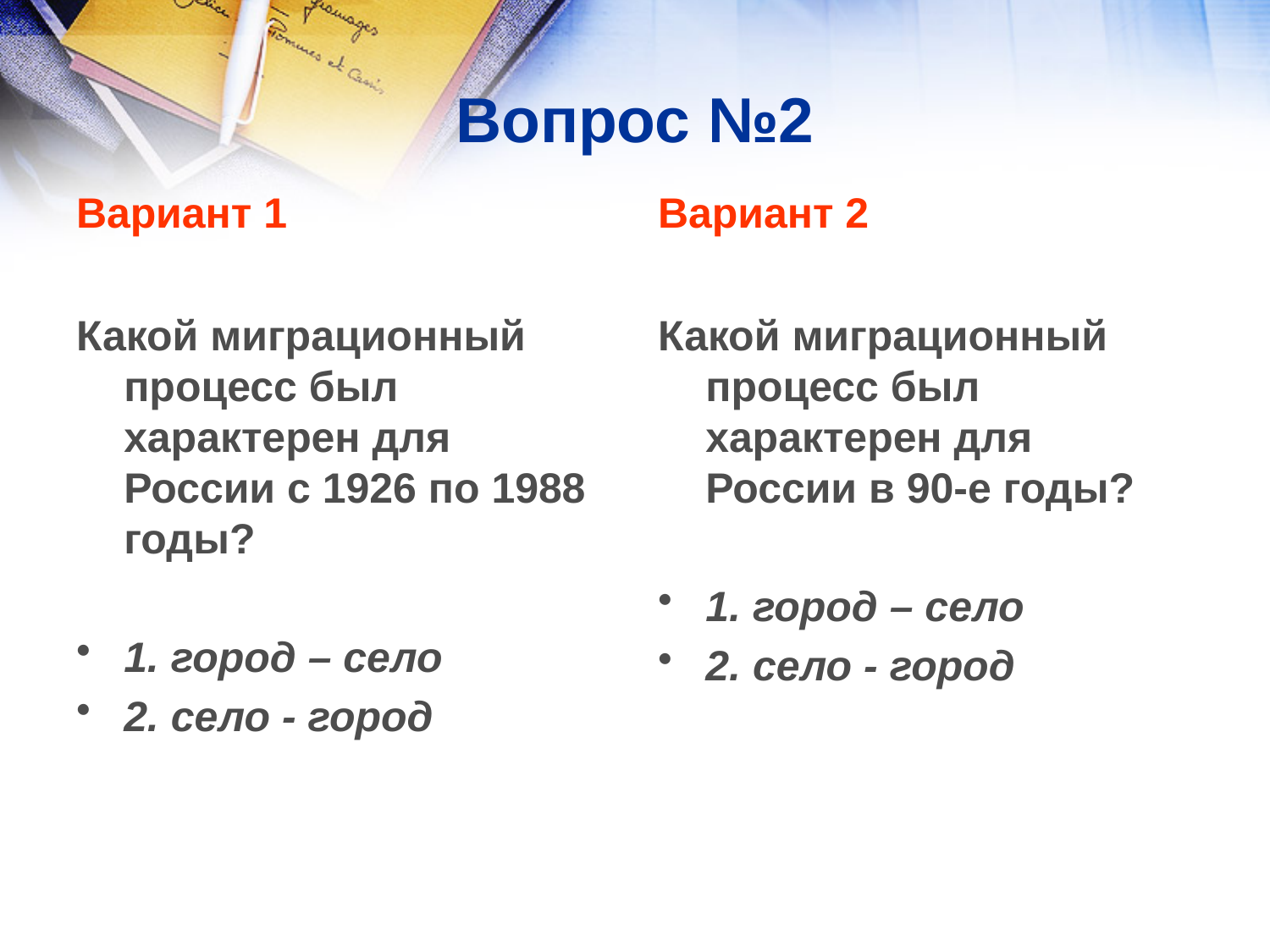

# Вопрос №2
Вариант 1

Вариант 2

Какой миграционный процесс был характерен для России с 1926 по 1988 годы?

1. город – село
2. село - город
Какой миграционный процесс был характерен для России в 90-е годы?

1. город – село
2. село - город